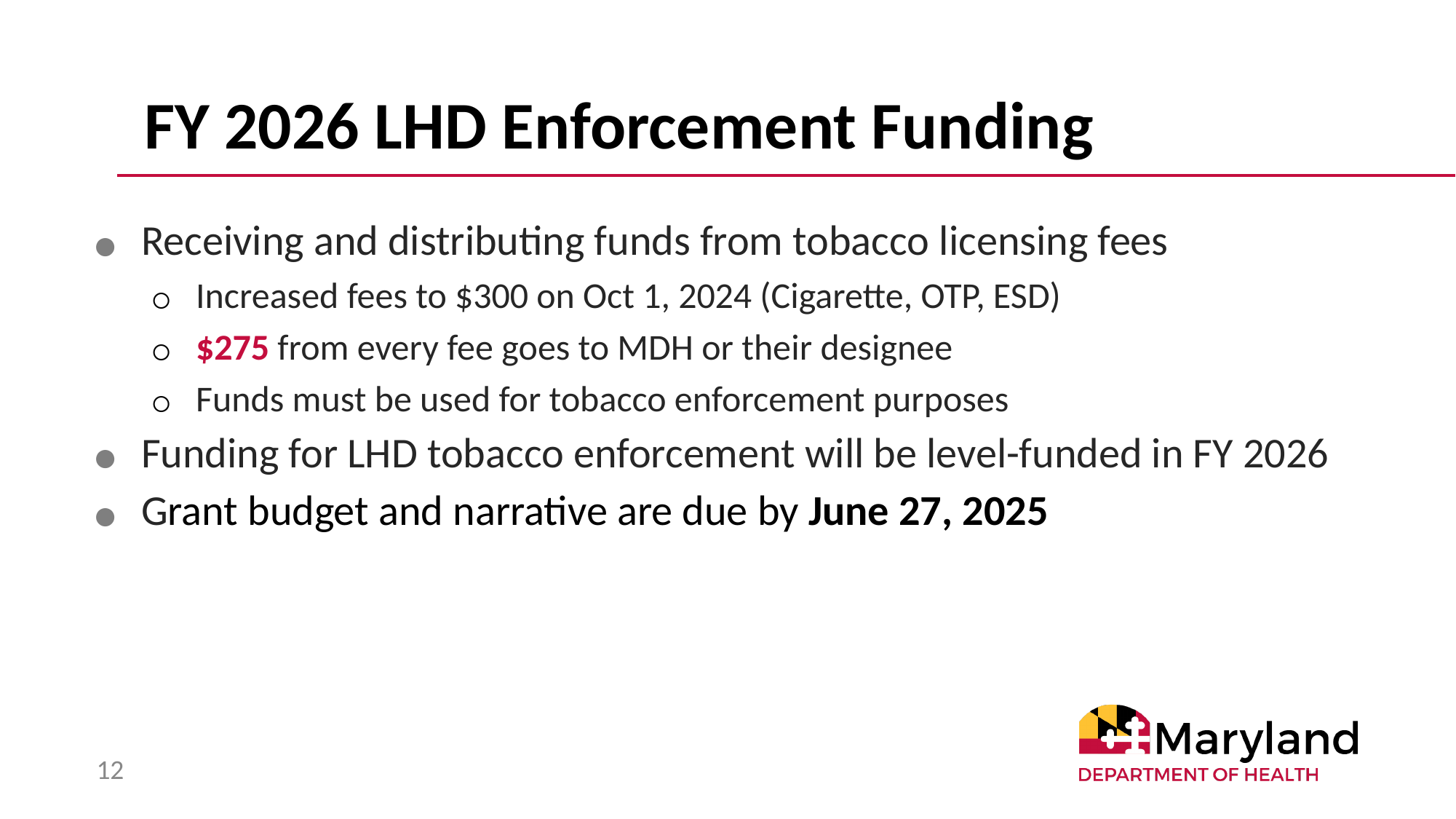

# FY 2026 LHD Enforcement Funding
Receiving and distributing funds from tobacco licensing fees
Increased fees to $300 on Oct 1, 2024 (Cigarette, OTP, ESD)
$275 from every fee goes to MDH or their designee
Funds must be used for tobacco enforcement purposes
Funding for LHD tobacco enforcement will be level-funded in FY 2026
Grant budget and narrative are due by June 27, 2025
12